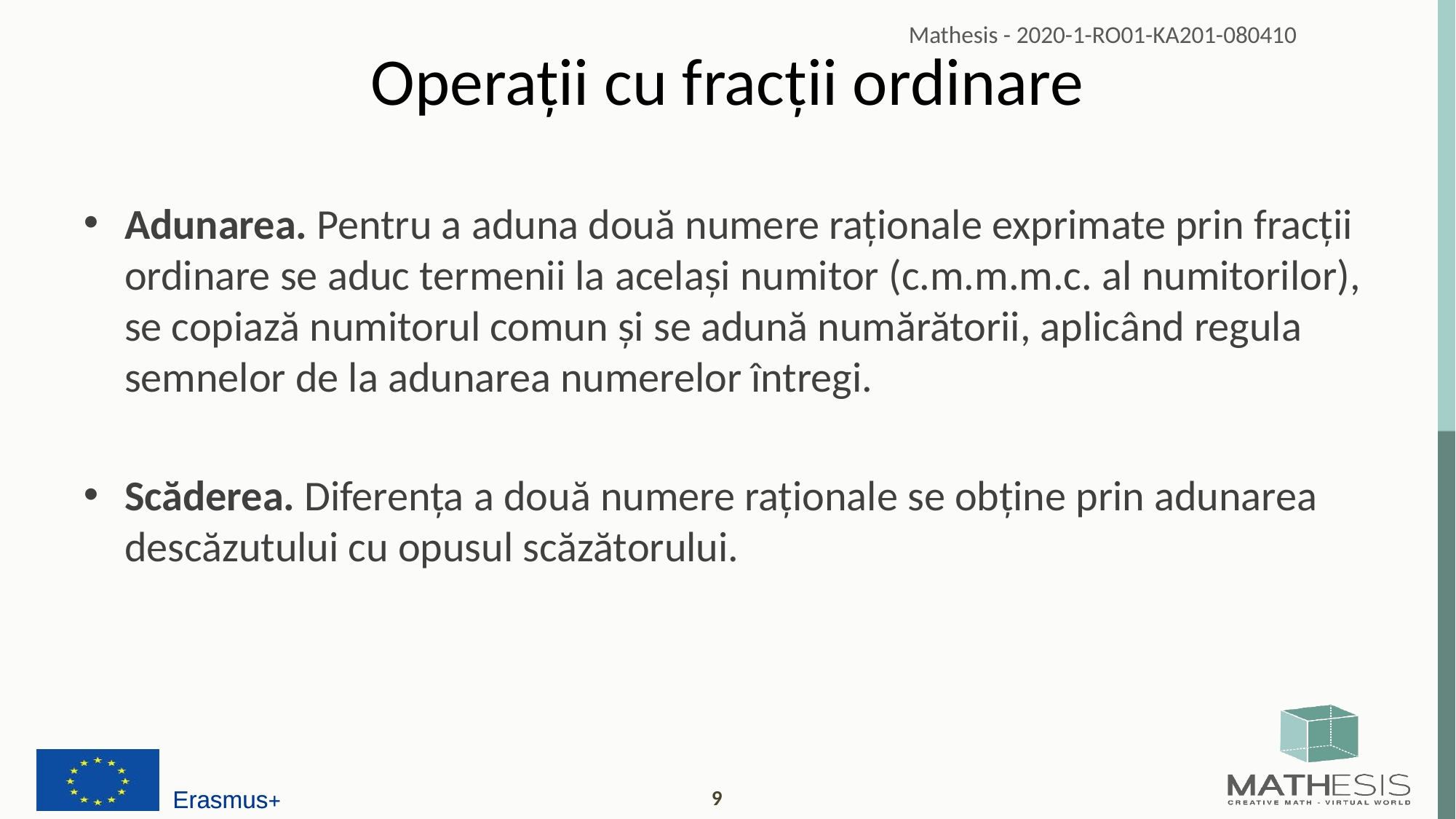

# Operații cu fracții ordinare
Adunarea. Pentru a aduna două numere raționale exprimate prin fracții ordinare se aduc termenii la același numitor (c.m.m.m.c. al numitorilor), se copiază numitorul comun și se adună numărătorii, aplicând regula semnelor de la adunarea numerelor întregi.

Scăderea. Diferența a două numere raționale se obține prin adunarea descăzutului cu opusul scăzătorului.